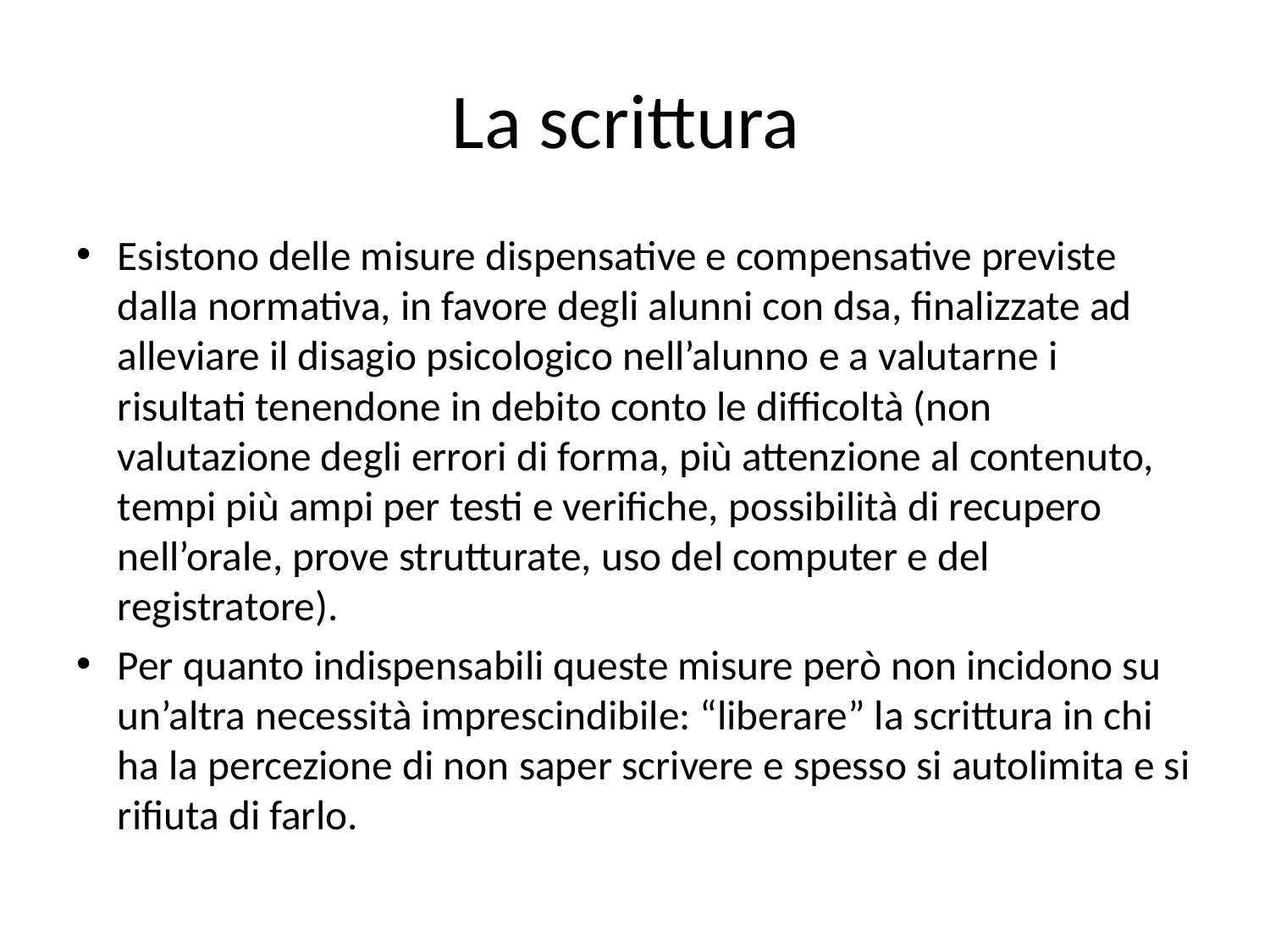

# La scrittura
Esistono delle misure dispensative e compensative previste dalla normativa, in favore degli alunni con dsa, finalizzate ad alleviare il disagio psicologico nell’alunno e a valutarne i risultati tenendone in debito conto le difficoltà (non valutazione degli errori di forma, più attenzione al contenuto, tempi più ampi per testi e verifiche, possibilità di recupero nell’orale, prove strutturate, uso del computer e del registratore).
Per quanto indispensabili queste misure però non incidono su un’altra necessità imprescindibile: “liberare” la scrittura in chi ha la percezione di non saper scrivere e spesso si autolimita e si rifiuta di farlo.